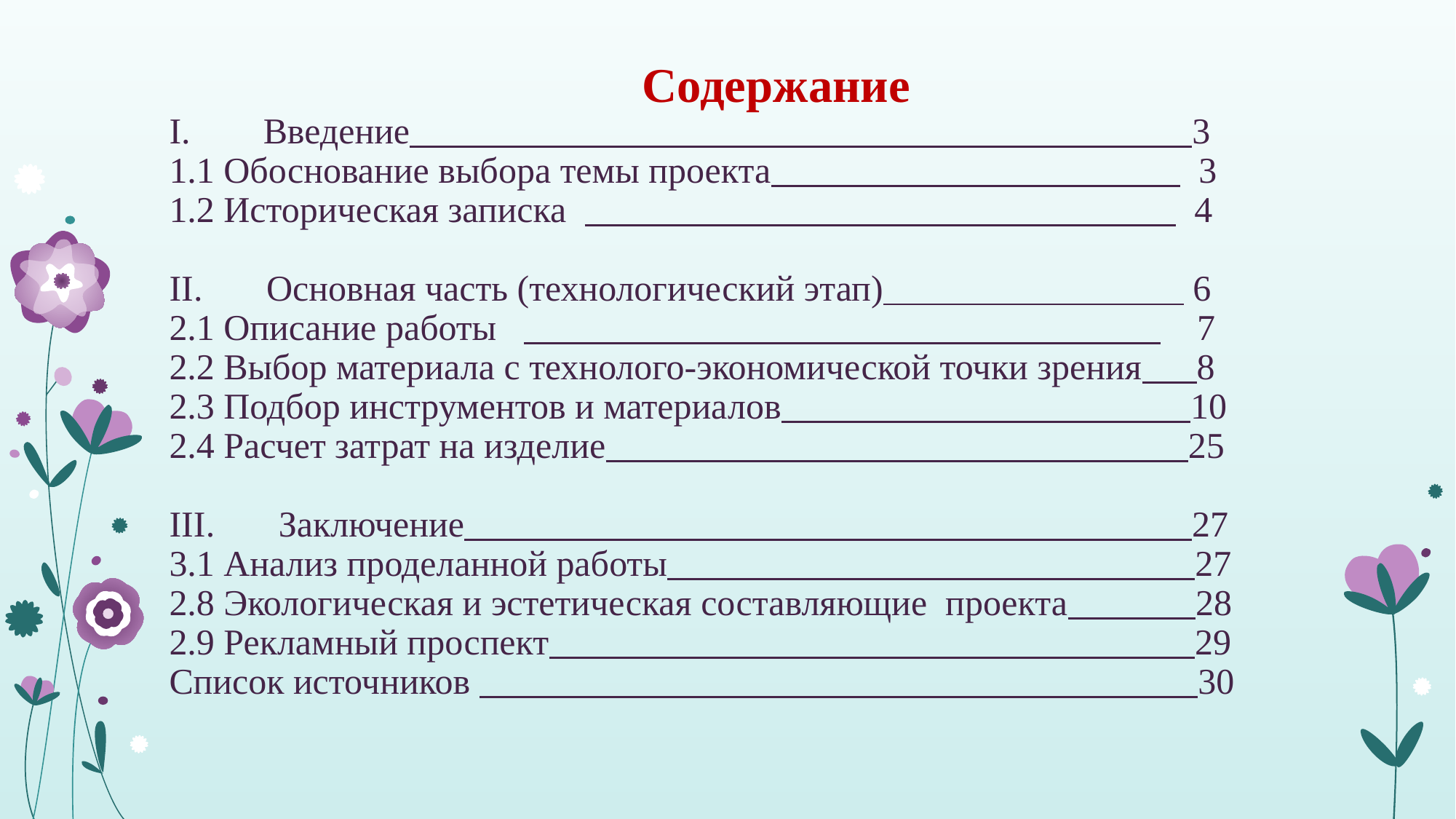

# Содержание I.        Введение                                                                                      3 1.1 Обоснование выбора темы проекта                                               3 1.2 Историческая записка                                                                     4 II.       Основная часть (технологический этап)                                  6 2.1 Описание работы                                                                             7 2.2 Выбор материала с технолого-экономической точки зрения      8 2.3 Подбор инструментов и материалов                                             10 2.4 Расчет затрат на изделие                                                                25 III.       Заключение                                                                                27 3.1 Анализ проделанной работы                                                          27 2.8 Экологическая и эстетическая составляющие  проекта              28 2.9 Рекламный проспект                                                                       29 Список источников                                                                                30